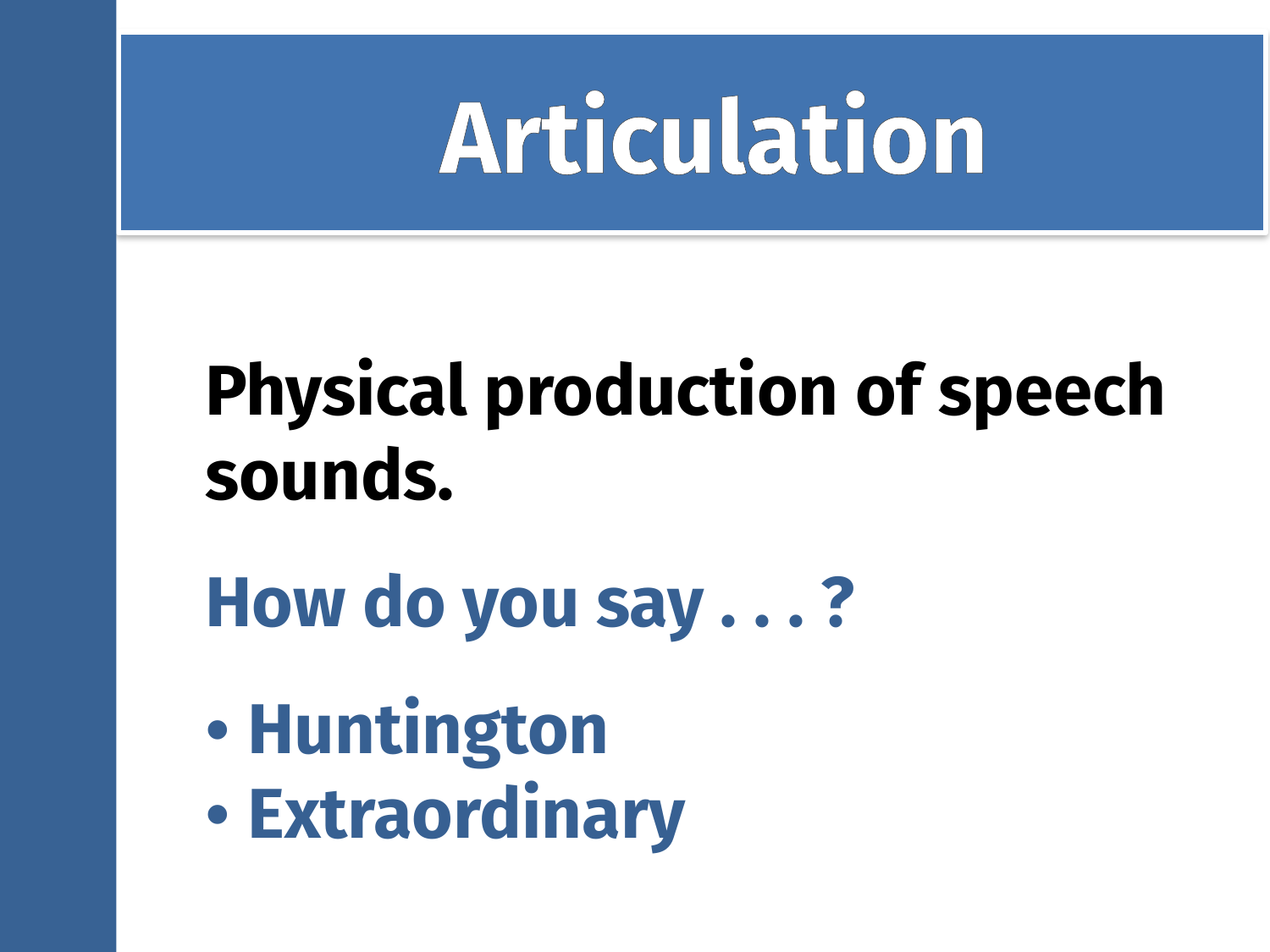

# Articulation
Physical production of speech sounds.
How do you say . . . ?
• Huntington
• Extraordinary